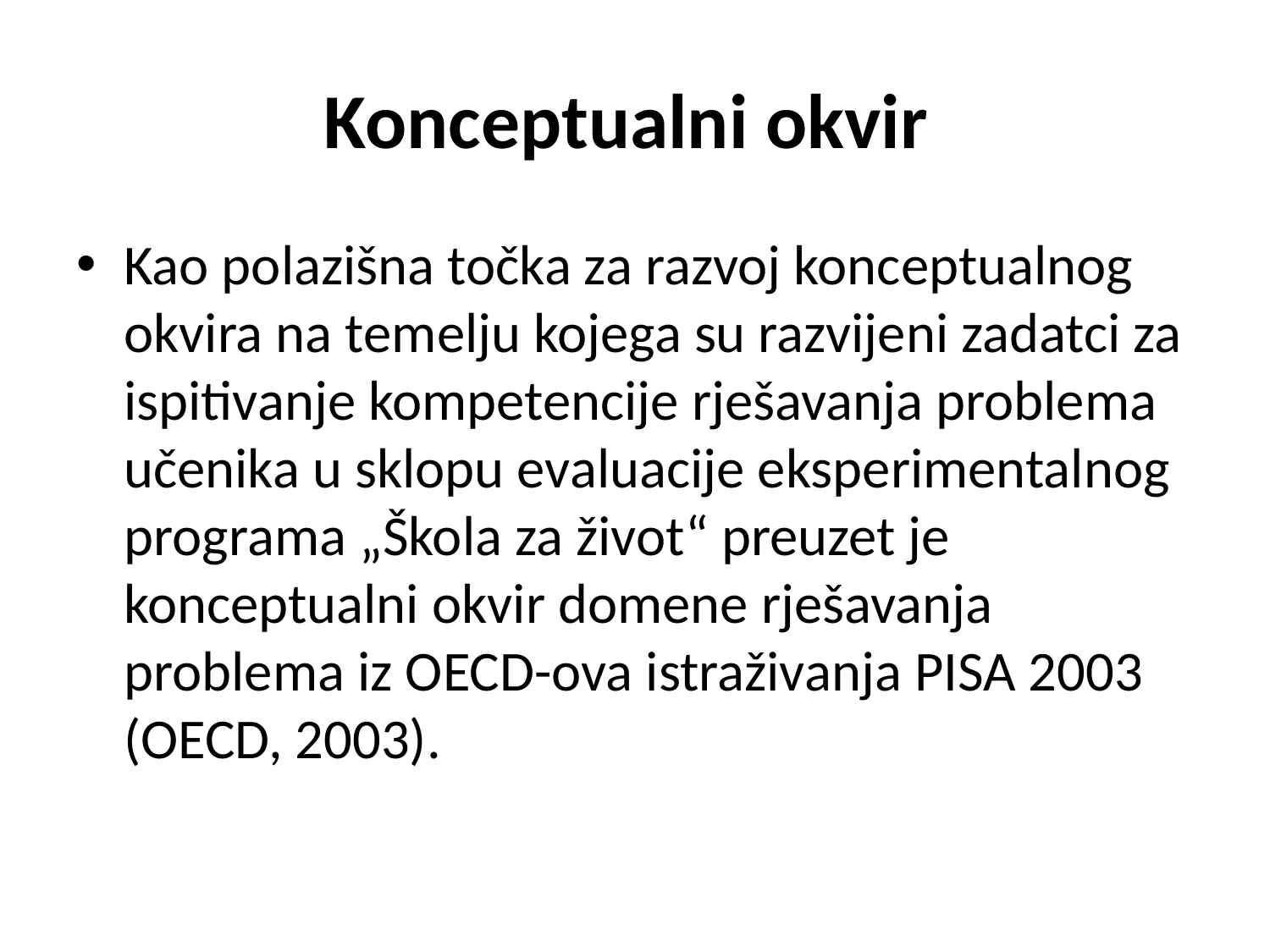

# Konceptualni okvir
Kao polazišna točka za razvoj konceptualnog okvira na temelju kojega su razvijeni zadatci za ispitivanje kompetencije rješavanja problema učenika u sklopu evaluacije eksperimentalnog programa „Škola za život“ preuzet je konceptualni okvir domene rješavanja problema iz OECD-ova istraživanja PISA 2003 (OECD, 2003).